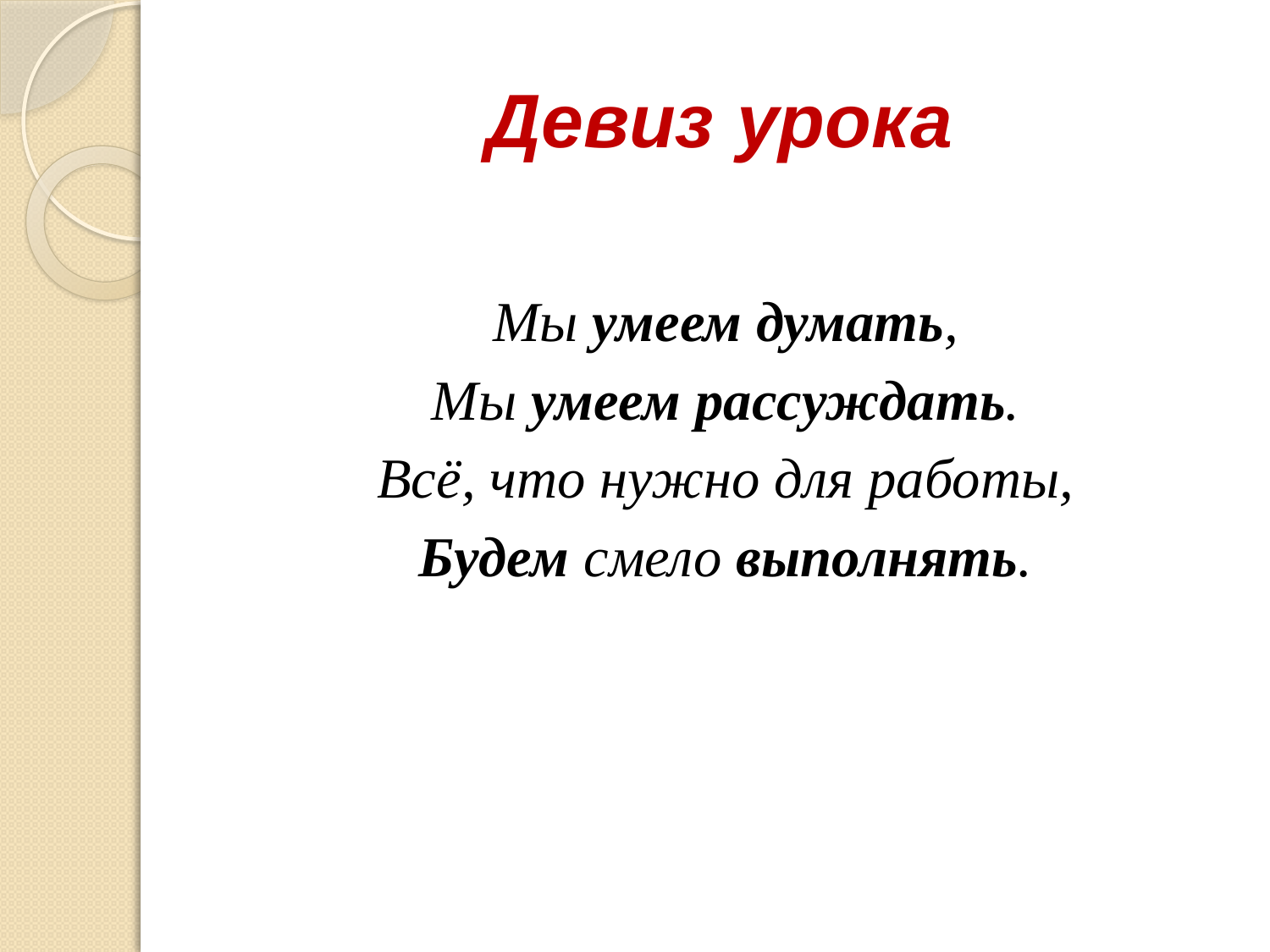

# Девиз урока

Мы умеем думать,
Мы умеем рассуждать.
Всё, что нужно для работы,
Будем смело выполнять.